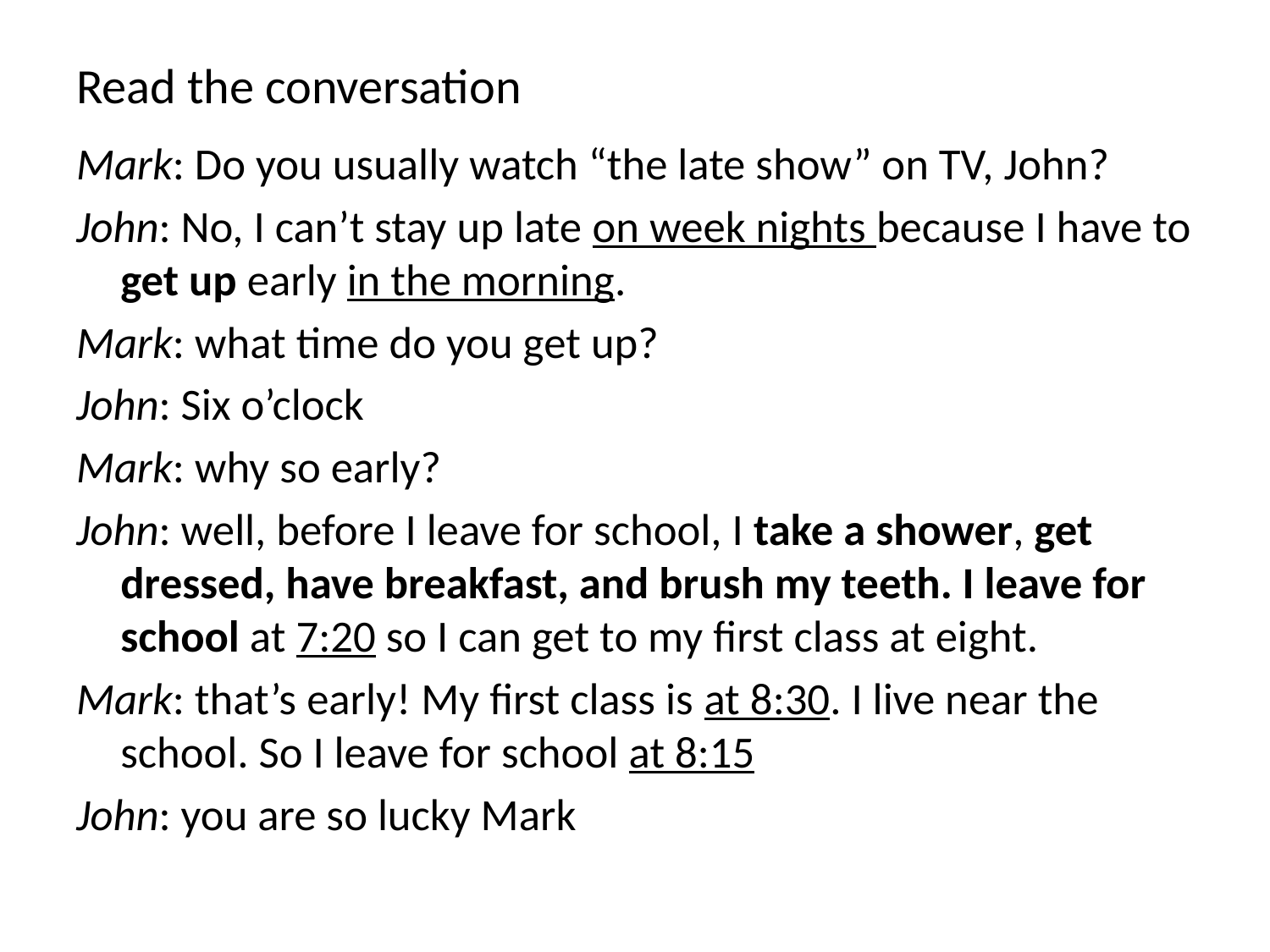

# Read the conversation
Mark: Do you usually watch “the late show” on TV, John?
John: No, I can’t stay up late on week nights because I have to get up early in the morning.
Mark: what time do you get up?
John: Six o’clock
Mark: why so early?
John: well, before I leave for school, I take a shower, get dressed, have breakfast, and brush my teeth. I leave for school at 7:20 so I can get to my first class at eight.
Mark: that’s early! My first class is at 8:30. I live near the school. So I leave for school at 8:15
John: you are so lucky Mark